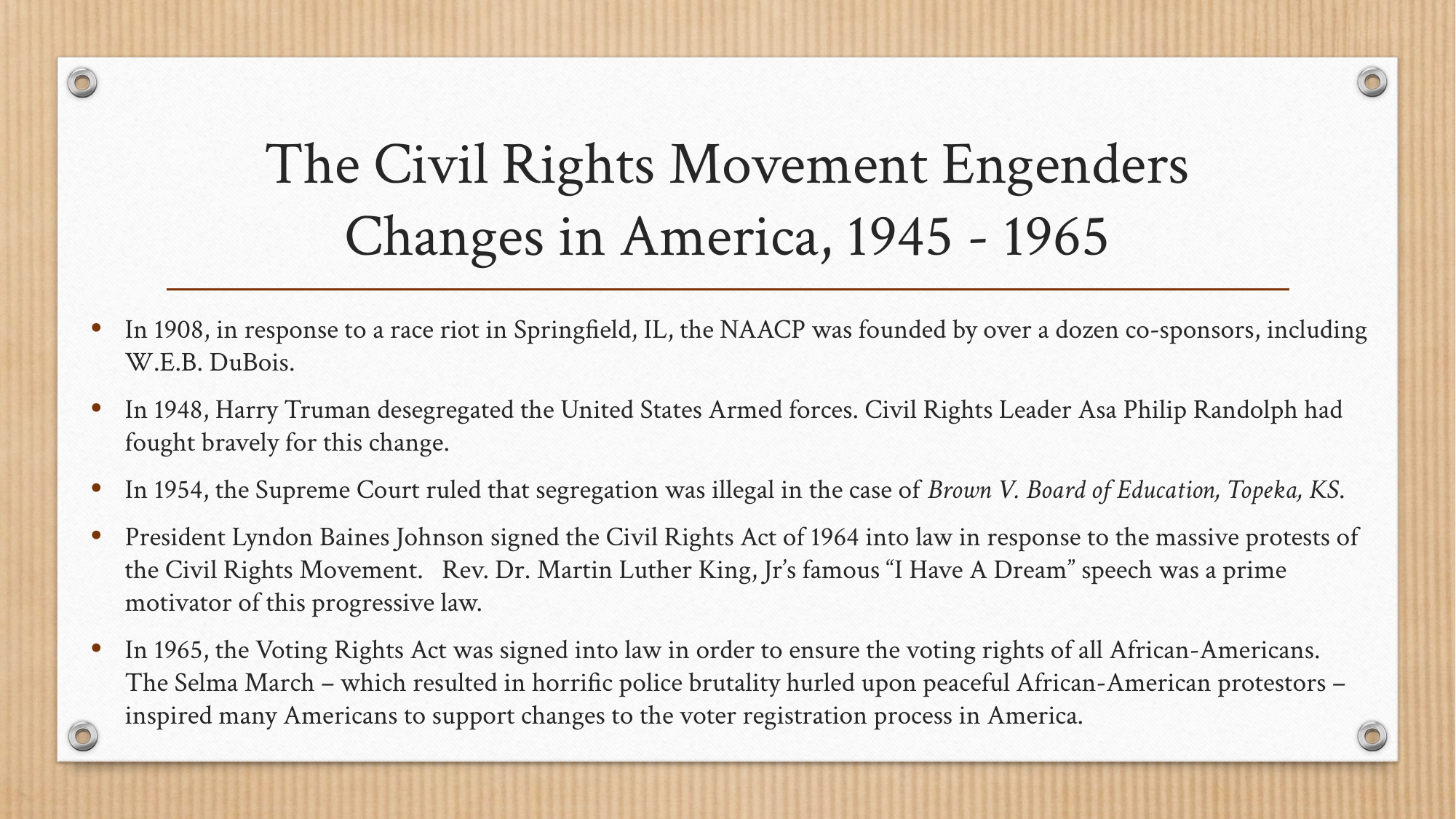

# The Civil Rights Movement Engenders Changes in America, 1945 - 1965
In 1908, in response to a race riot in Springfield, IL, the NAACP was founded by over a dozen co-sponsors, including W.E.B. DuBois.
In 1948, Harry Truman desegregated the United States Armed forces. Civil Rights Leader Asa Philip Randolph had fought bravely for this change.
In 1954, the Supreme Court ruled that segregation was illegal in the case of Brown V. Board of Education, Topeka, KS.
President Lyndon Baines Johnson signed the Civil Rights Act of 1964 into law in response to the massive protests of the Civil Rights Movement.   Rev. Dr. Martin Luther King, Jr’s famous “I Have A Dream” speech was a prime motivator of this progressive law.
In 1965, the Voting Rights Act was signed into law in order to ensure the voting rights of all African-Americans.  The Selma March – which resulted in horrific police brutality hurled upon peaceful African-American protestors – inspired many Americans to support changes to the voter registration process in America.